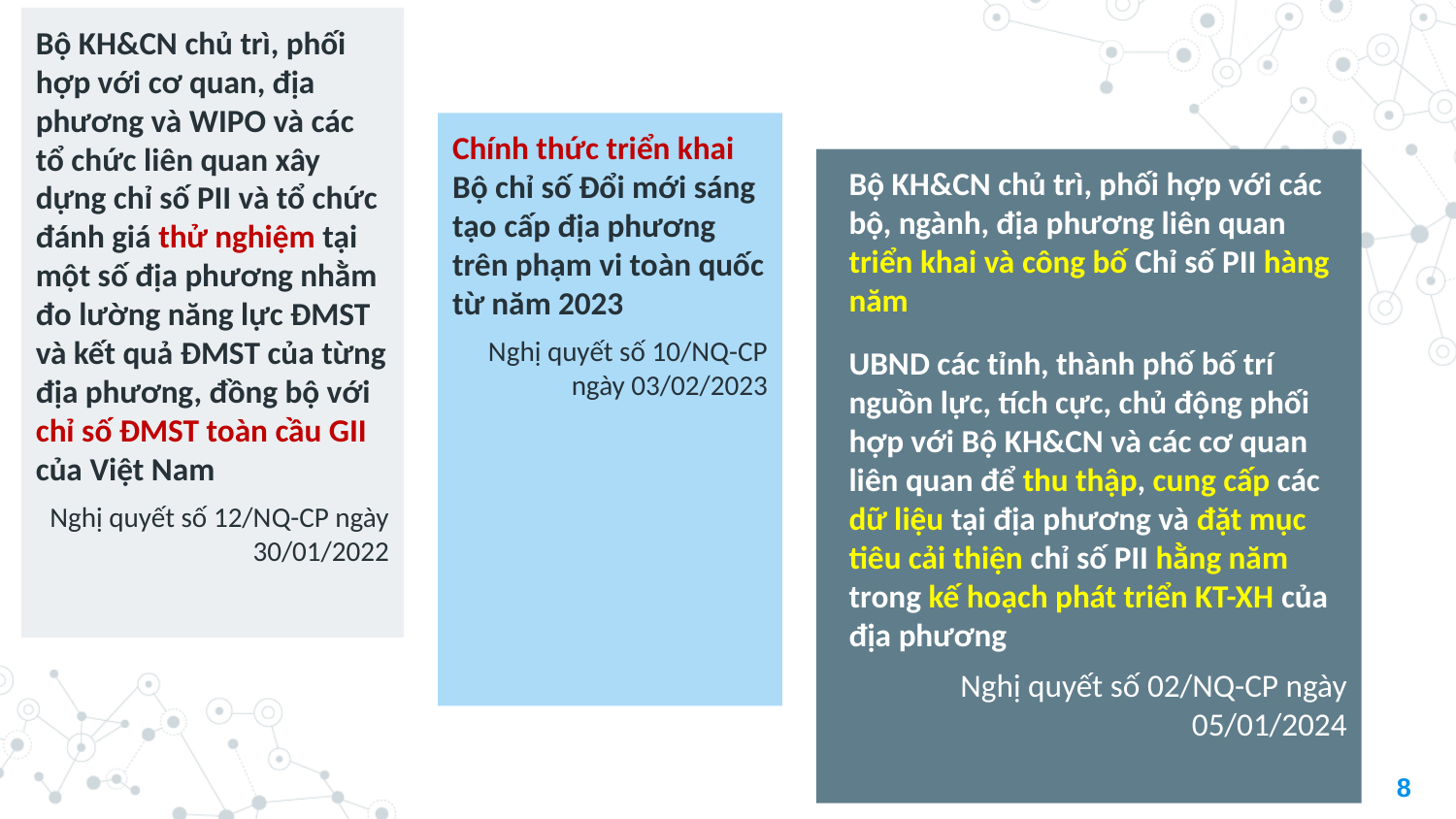

Bộ KH&CN chủ trì, phối hợp với cơ quan, địa phương và WIPO và các tổ chức liên quan xây dựng chỉ số PII và tổ chức đánh giá thử nghiệm tại một số địa phương nhằm đo lường năng lực ĐMST và kết quả ĐMST của từng địa phương, đồng bộ với chỉ số ĐMST toàn cầu GII của Việt Nam
Nghị quyết số 12/NQ-CP ngày 30/01/2022
Chính thức triển khai Bộ chỉ số Đổi mới sáng tạo cấp địa phương trên phạm vi toàn quốc từ năm 2023
Nghị quyết số 10/NQ-CP ngày 03/02/2023
Bộ KH&CN chủ trì, phối hợp với các bộ, ngành, địa phương liên quan triển khai và công bố Chỉ số PII hàng năm
UBND các tỉnh, thành phố bố trí nguồn lực, tích cực, chủ động phối hợp với Bộ KH&CN và các cơ quan liên quan để thu thập, cung cấp các dữ liệu tại địa phương và đặt mục tiêu cải thiện chỉ số PII hằng năm trong kế hoạch phát triển KT-XH của địa phương
Nghị quyết số 02/NQ-CP ngày 05/01/2024
8